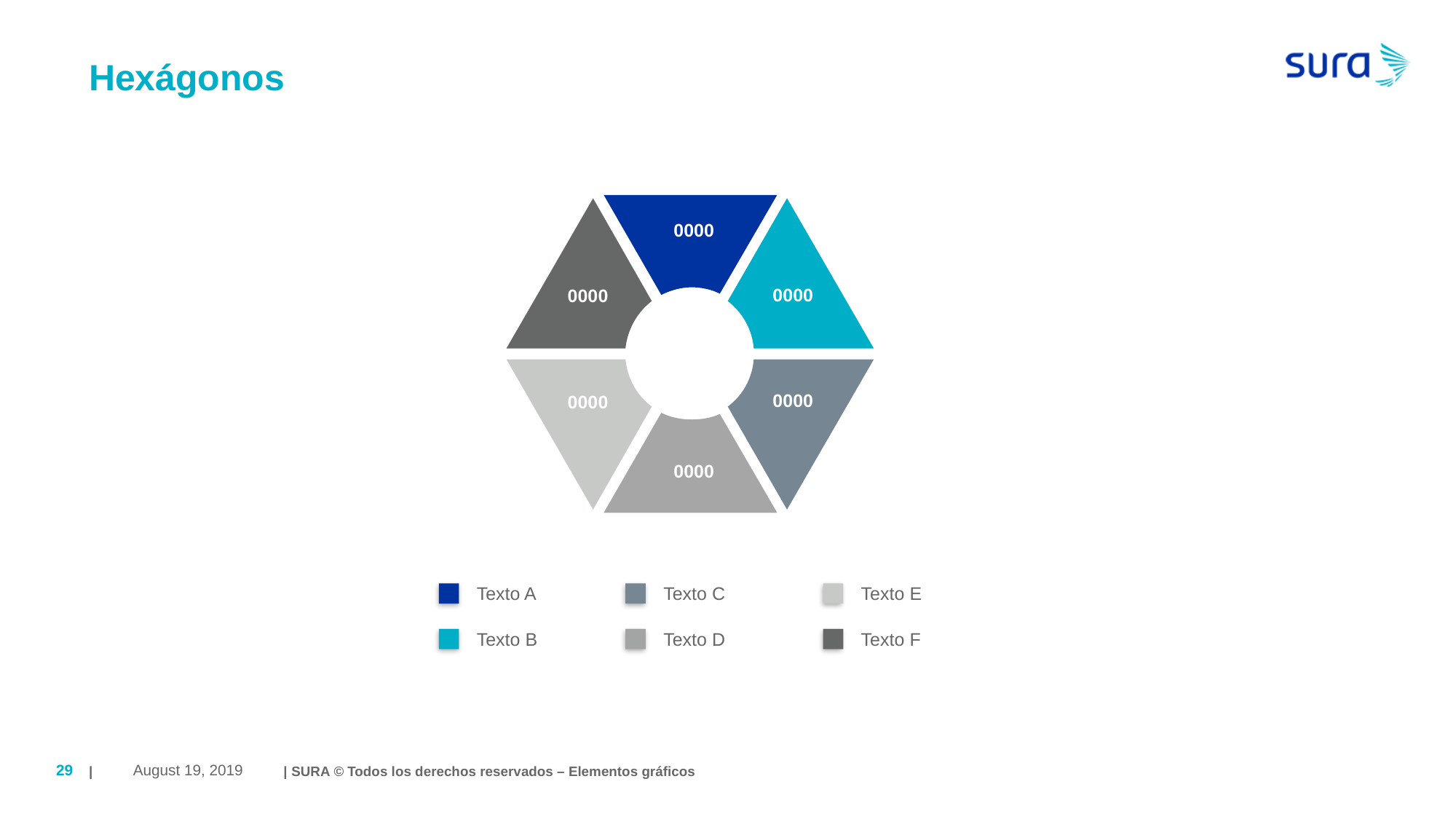

# Hexágonos

0000
0000
0000

0000
0000

0000

Texto A
Texto C
Texto E

Texto B
Texto D
Texto F

|                                                  | SURA © Todos los derechos reservados – Elementos gráficos
29
August 19, 2019